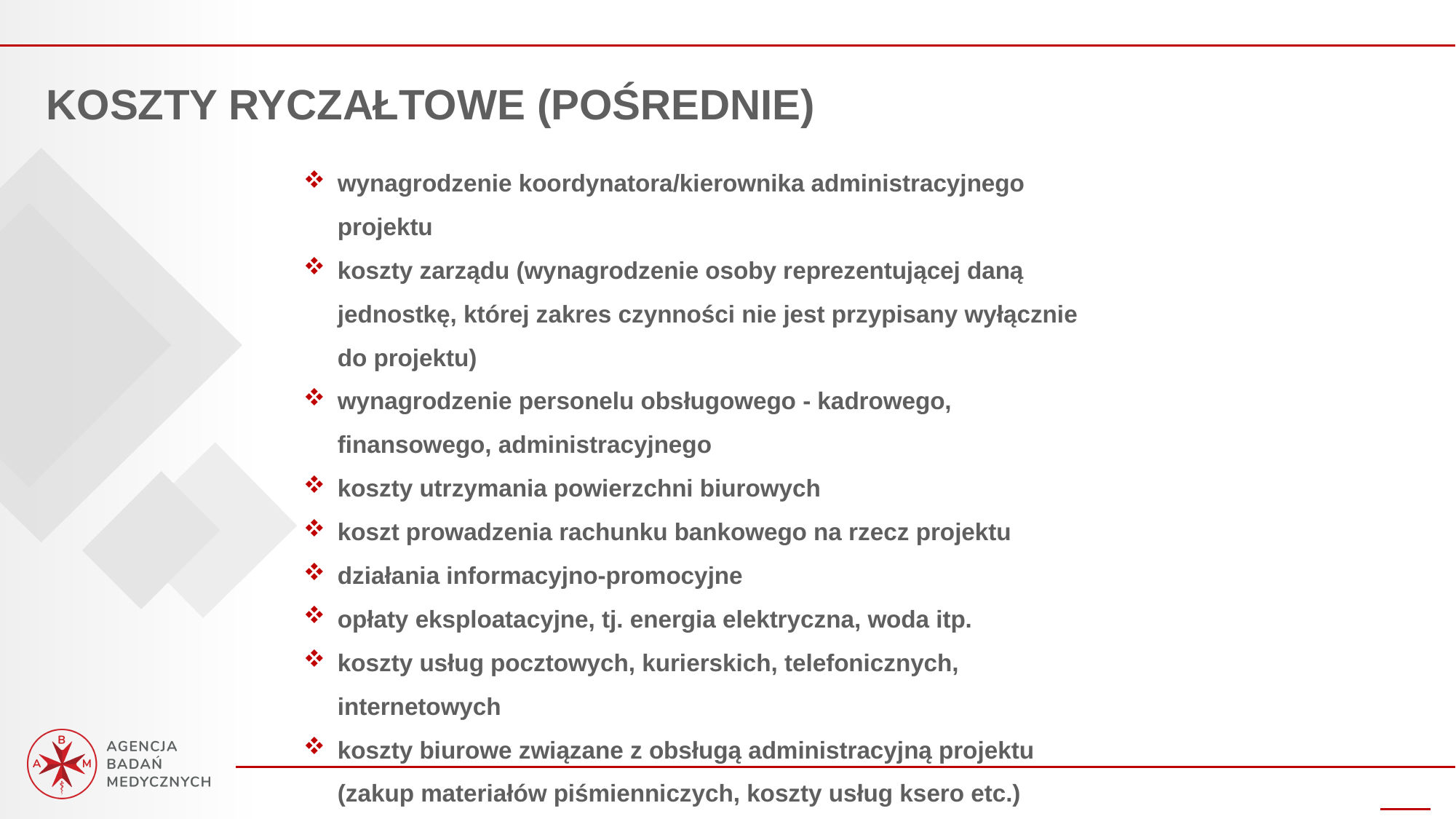

KOSZTY RYCZAŁTOWE (POŚREDNIE)
wynagrodzenie koordynatora/kierownika administracyjnego projektu
koszty zarządu (wynagrodzenie osoby reprezentującej daną jednostkę, której zakres czynności nie jest przypisany wyłącznie do projektu)
wynagrodzenie personelu obsługowego - kadrowego, finansowego, administracyjnego
koszty utrzymania powierzchni biurowych
koszt prowadzenia rachunku bankowego na rzecz projektu
działania informacyjno-promocyjne
opłaty eksploatacyjne, tj. energia elektryczna, woda itp.
koszty usług pocztowych, kurierskich, telefonicznych, internetowych
koszty biurowe związane z obsługą administracyjną projektu (zakup materiałów piśmienniczych, koszty usług ksero etc.)
koszty zabezpieczenia prawidłowej realizacji umowy o dofinansowanie